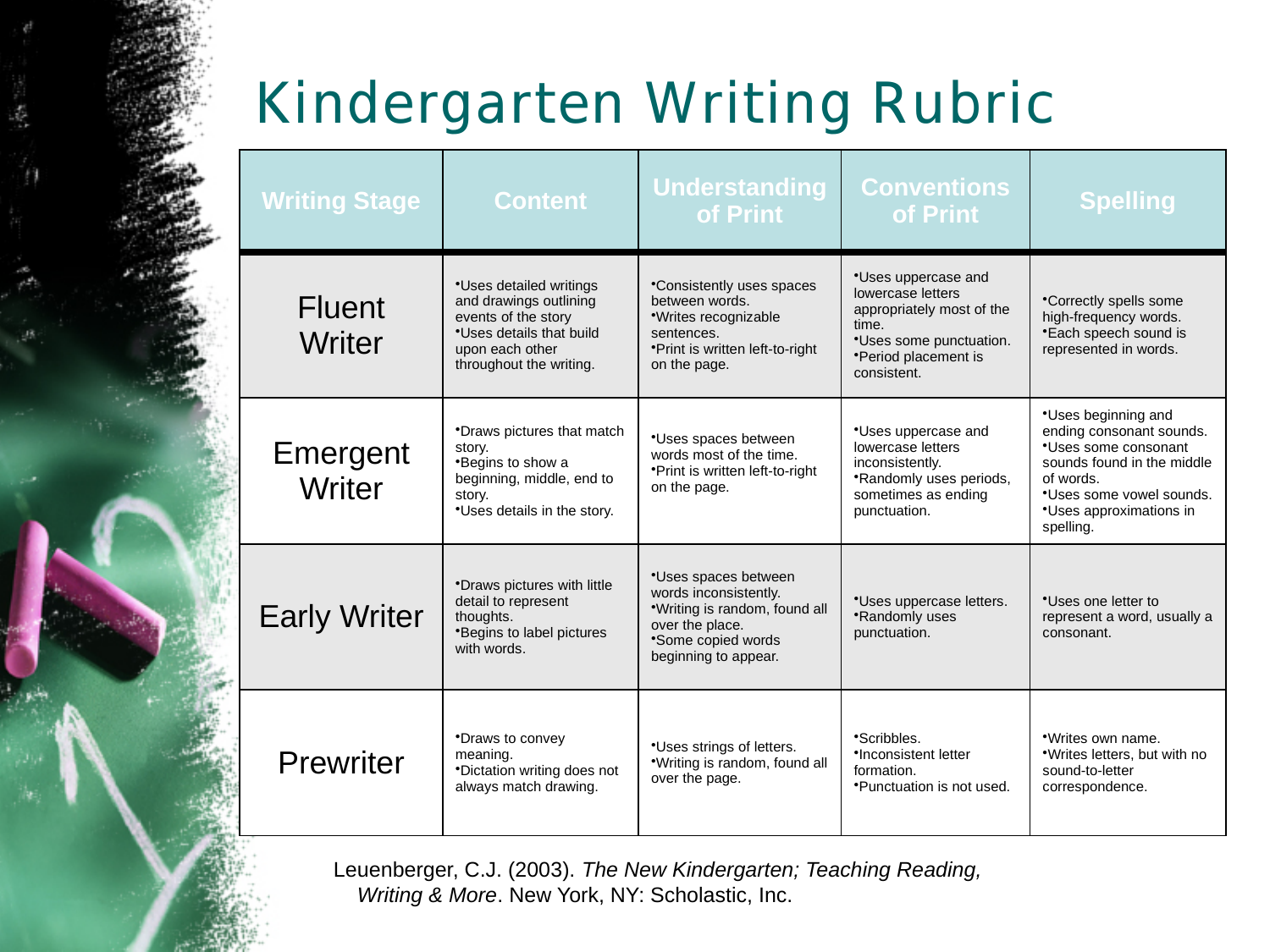

# Kindergarten Writing Rubric
| Writing Stage | Content | Understanding of Print | Conventions of Print | Spelling |
| --- | --- | --- | --- | --- |
| Fluent Writer | Uses detailed writings and drawings outlining events of the story Uses details that build upon each other throughout the writing. | Consistently uses spaces between words. Writes recognizable sentences. Print is written left-to-right on the page. | Uses uppercase and lowercase letters appropriately most of the time. Uses some punctuation. Period placement is consistent. | Correctly spells some high-frequency words. Each speech sound is represented in words. |
| Emergent Writer | Draws pictures that match story. Begins to show a beginning, middle, end to story. Uses details in the story. | Uses spaces between words most of the time. Print is written left-to-right on the page. | Uses uppercase and lowercase letters inconsistently. Randomly uses periods, sometimes as ending punctuation. | Uses beginning and ending consonant sounds. Uses some consonant sounds found in the middle of words. Uses some vowel sounds. Uses approximations in spelling. |
| Early Writer | Draws pictures with little detail to represent thoughts. Begins to label pictures with words. | Uses spaces between words inconsistently. Writing is random, found all over the place. Some copied words beginning to appear. | Uses uppercase letters. Randomly uses punctuation. | Uses one letter to represent a word, usually a consonant. |
| Prewriter | Draws to convey meaning. Dictation writing does not always match drawing. | Uses strings of letters. Writing is random, found all over the page. | Scribbles. Inconsistent letter formation. Punctuation is not used. | Writes own name. Writes letters, but with no sound-to-letter correspondence. |
Leuenberger, C.J. (2003). The New Kindergarten; Teaching Reading,
    Writing & More. New York, NY: Scholastic, Inc.